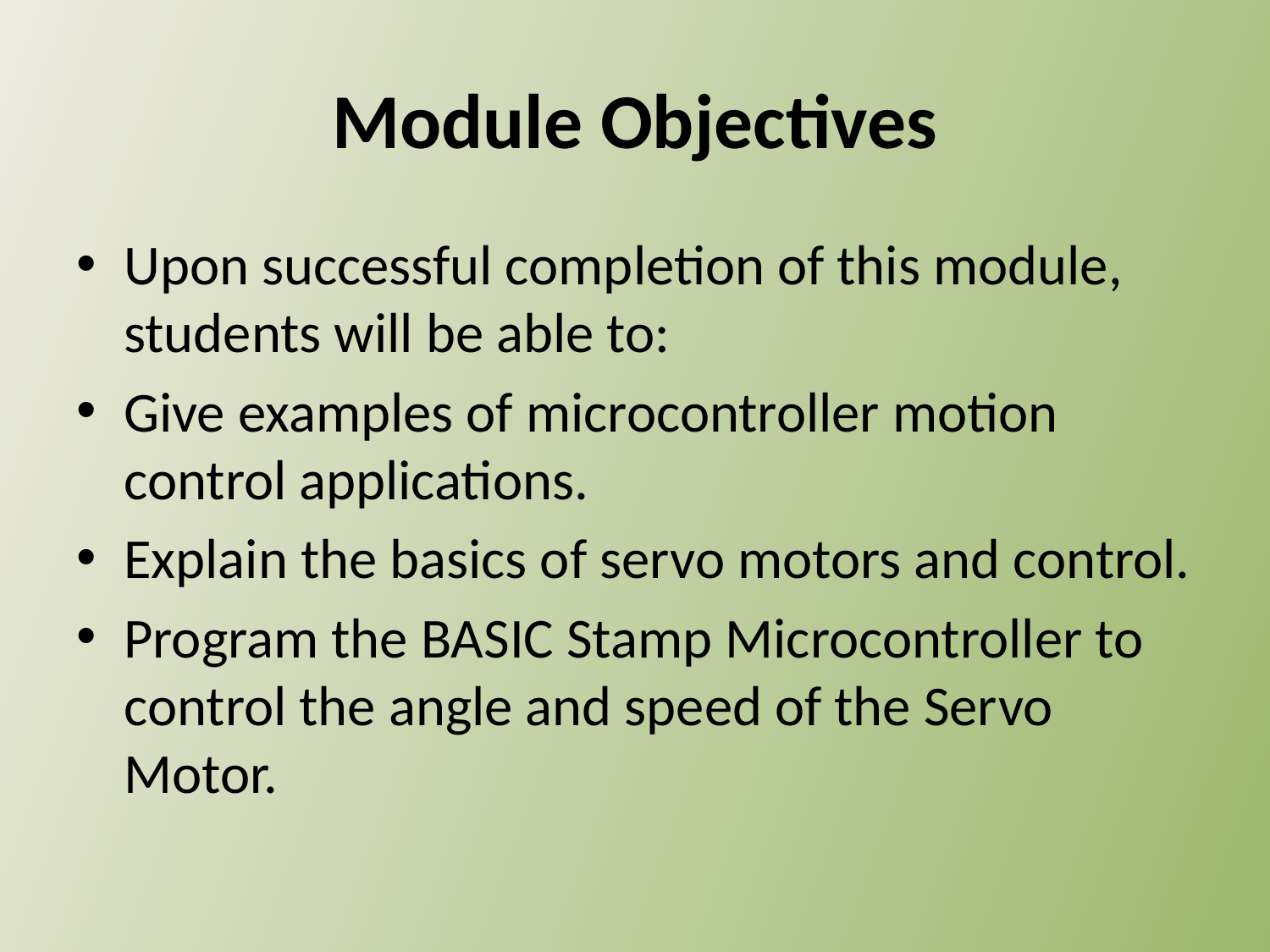

# Module Objectives
Upon successful completion of this module, students will be able to:
Give examples of microcontroller motion control applications.
Explain the basics of servo motors and control.
Program the BASIC Stamp Microcontroller to control the angle and speed of the Servo Motor.